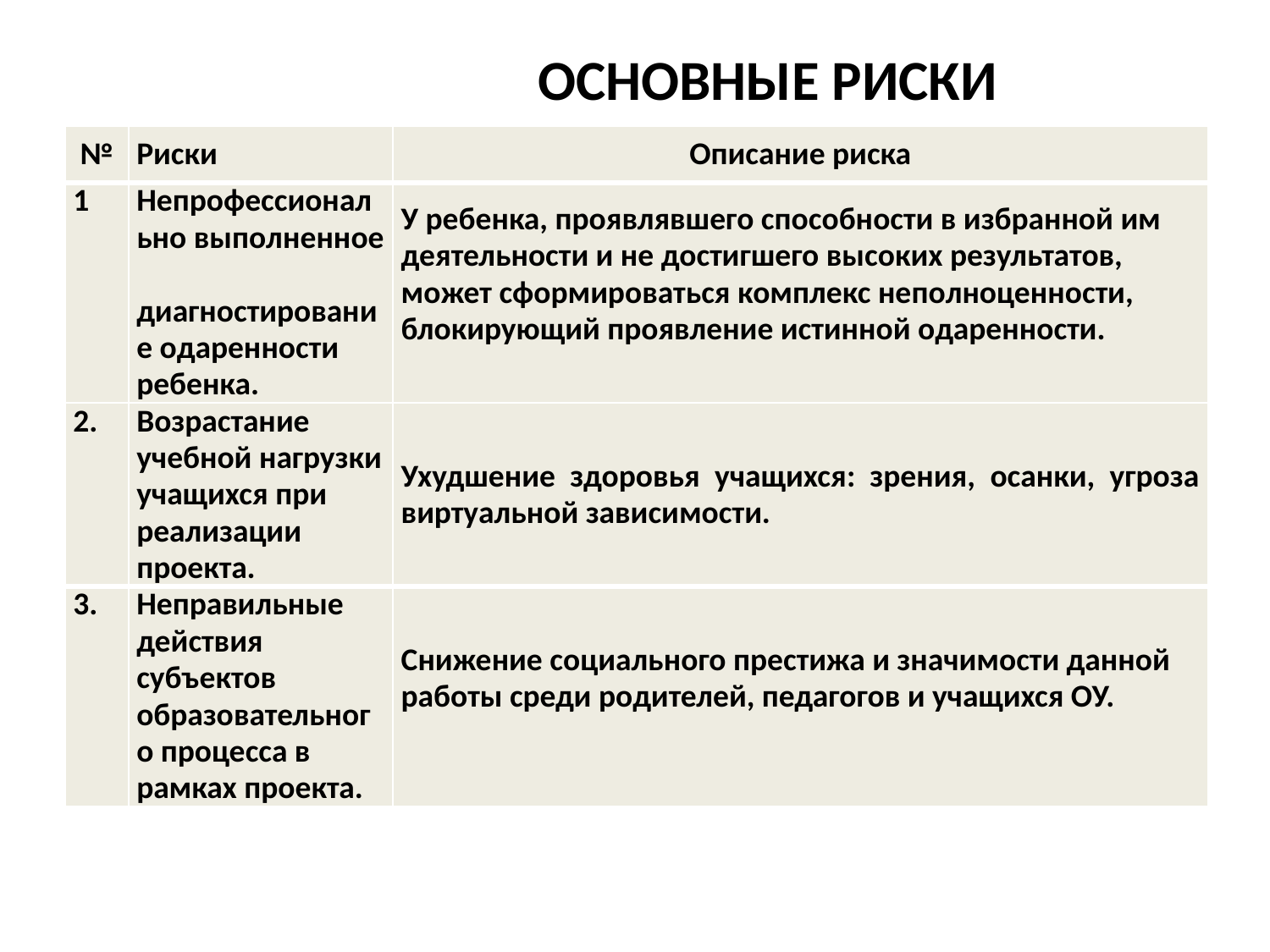

ОСНОВНЫЕ РИСКИ

| № | Риски | Описание риска |
| --- | --- | --- |
| 1 | Непрофессионально выполненное диагностирование одаренности ребенка. | У ребенка, проявлявшего способности в избранной им деятельности и не достигшего высоких результатов, может сформироваться комплекс неполноценности, блокирующий проявление истинной одаренности. |
| 2. | Возрастание учебной нагрузки учащихся при реализации проекта. | Ухудшение здоровья учащихся: зрения, осанки, угроза виртуальной зависимости. |
| 3. | Неправильные действия субъектов образовательного процесса в рамках проекта. | Снижение социального престижа и значимости данной работы среди родителей, педагогов и учащихся ОУ. |